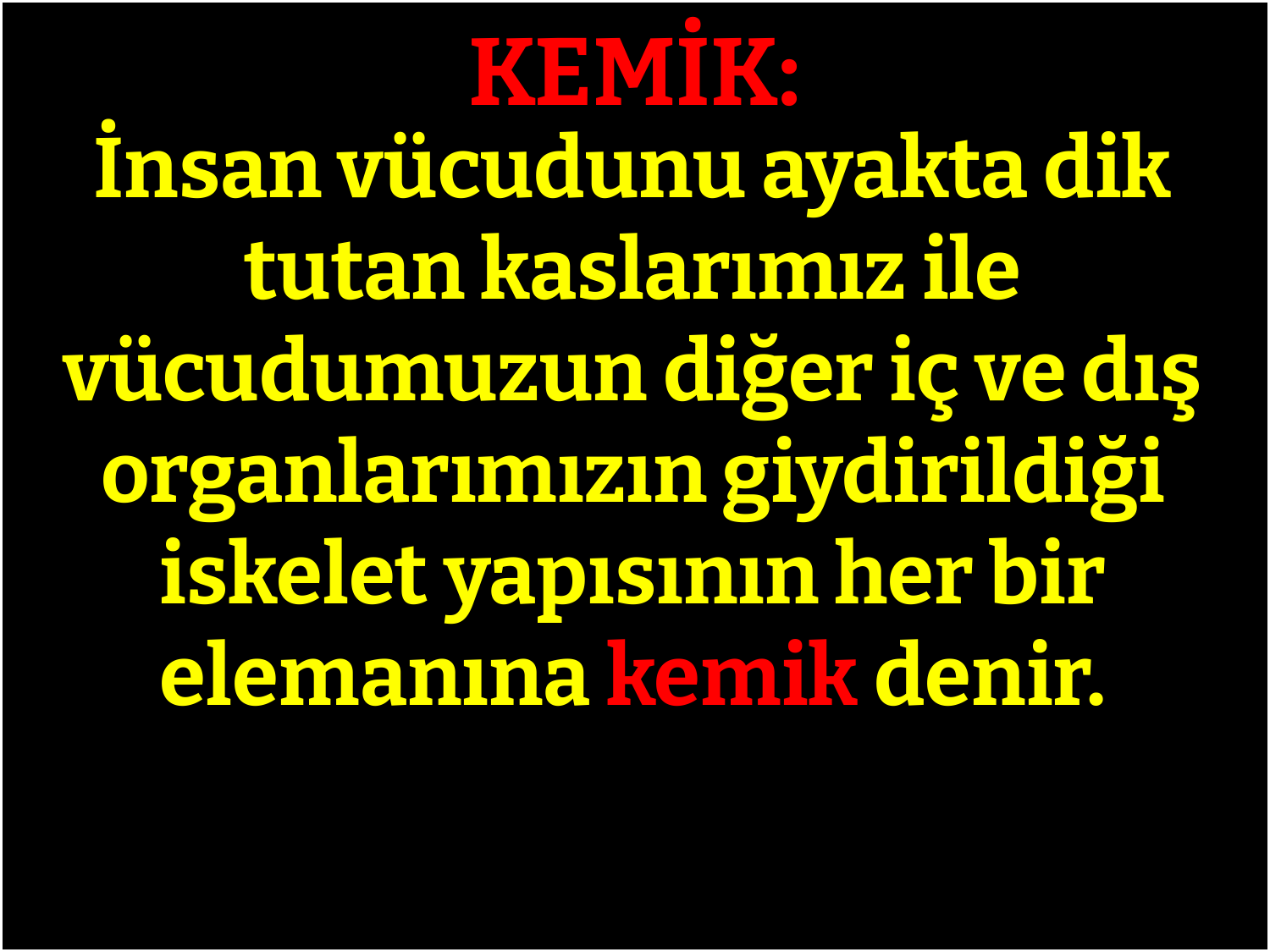

KEMİK:
İnsan vücudunu ayakta dik tutan kaslarımız ile vücudumuzun diğer iç ve dış organlarımızın giydirildiği iskelet yapısının her bir elemanına kemik denir.
#